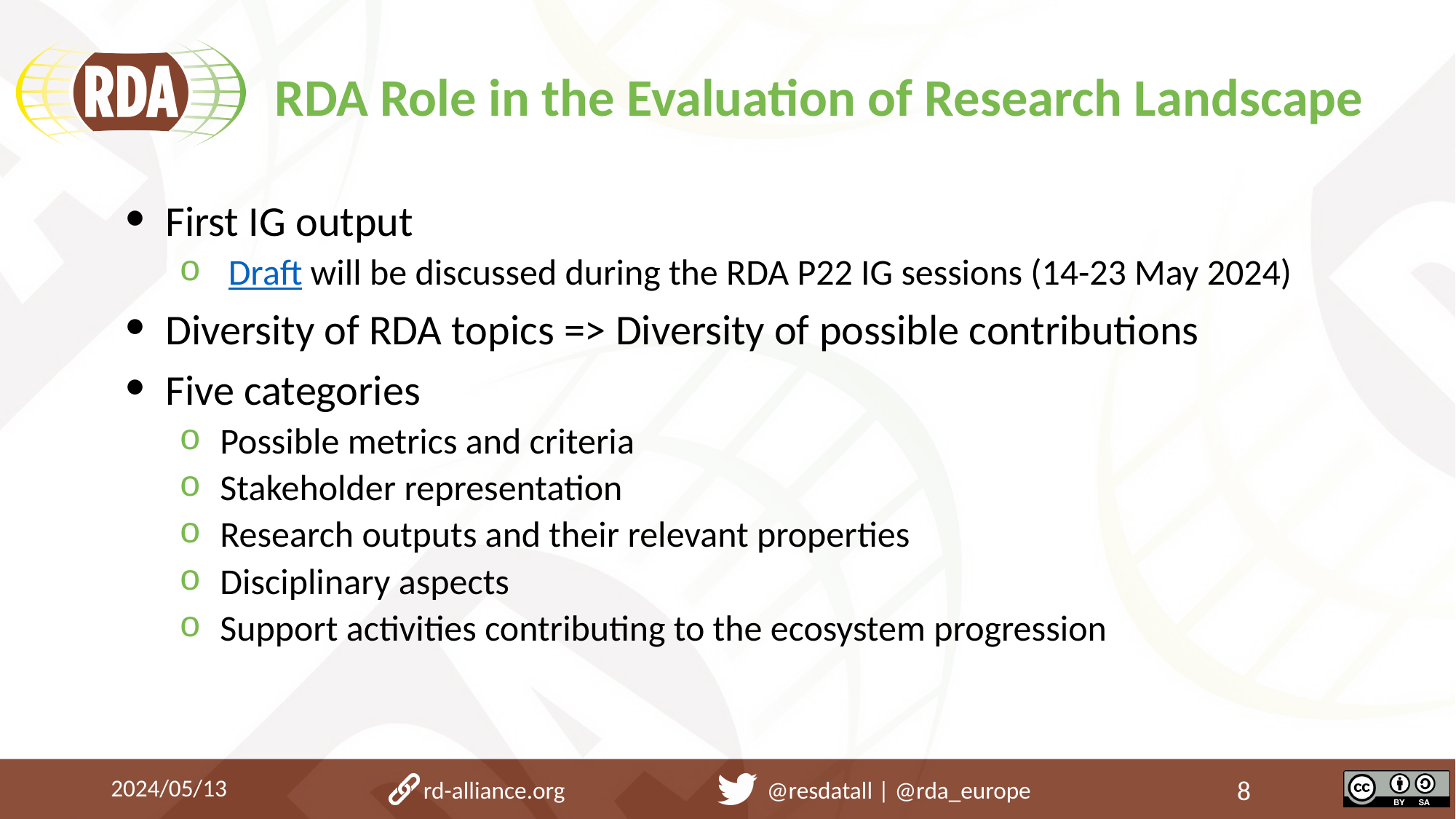

# RDA Role in the Evaluation of Research Landscape
First IG output
 Draft will be discussed during the RDA P22 IG sessions (14-23 May 2024)
Diversity of RDA topics => Diversity of possible contributions
Five categories
Possible metrics and criteria
Stakeholder representation
Research outputs and their relevant properties
Disciplinary aspects
Support activities contributing to the ecosystem progression

2024/05/13
rd-alliance.org                                     @resdatall | @rda_europe
8